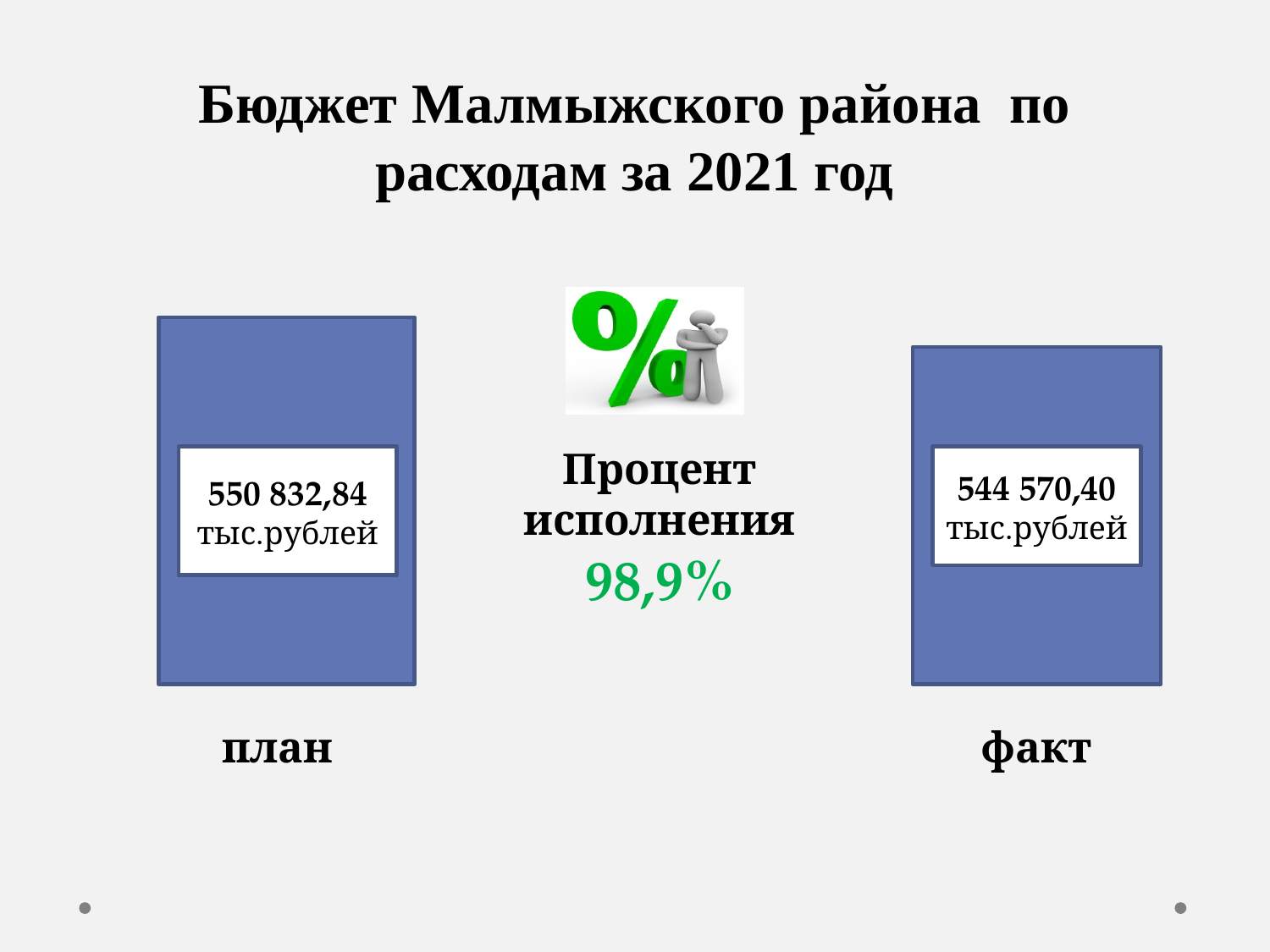

# Бюджет Малмыжского района  по расходам за 2021 год

Процент исполнения 98,9%
550 832,84 тыс.рублей
544 570,40 тыс.рублей
план
факт